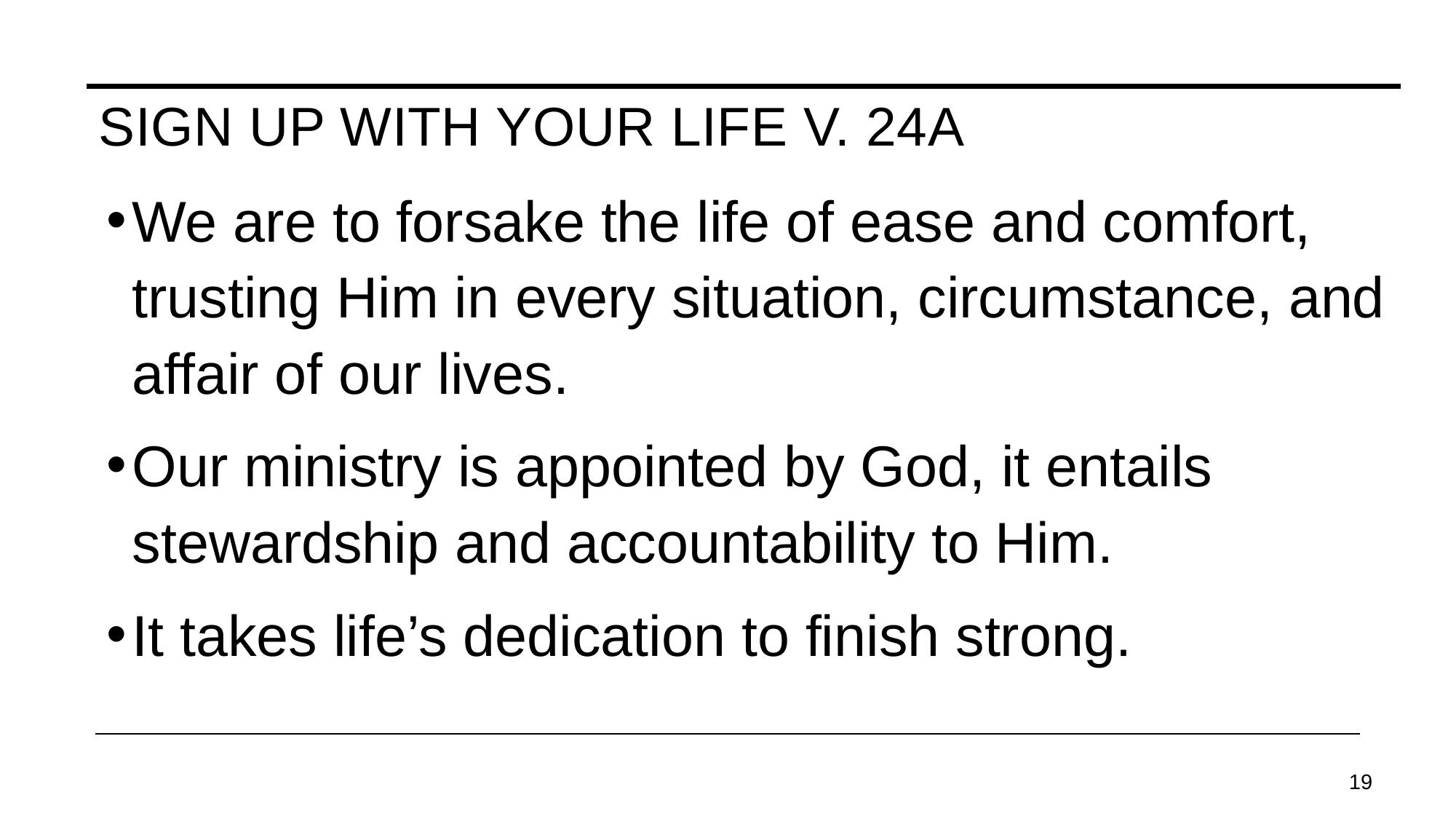

# Sign up with your life v. 24a
We are to forsake the life of ease and comfort, trusting Him in every situation, circumstance, and affair of our lives.
Our ministry is appointed by God, it entails stewardship and accountability to Him.
It takes life’s dedication to finish strong.
19